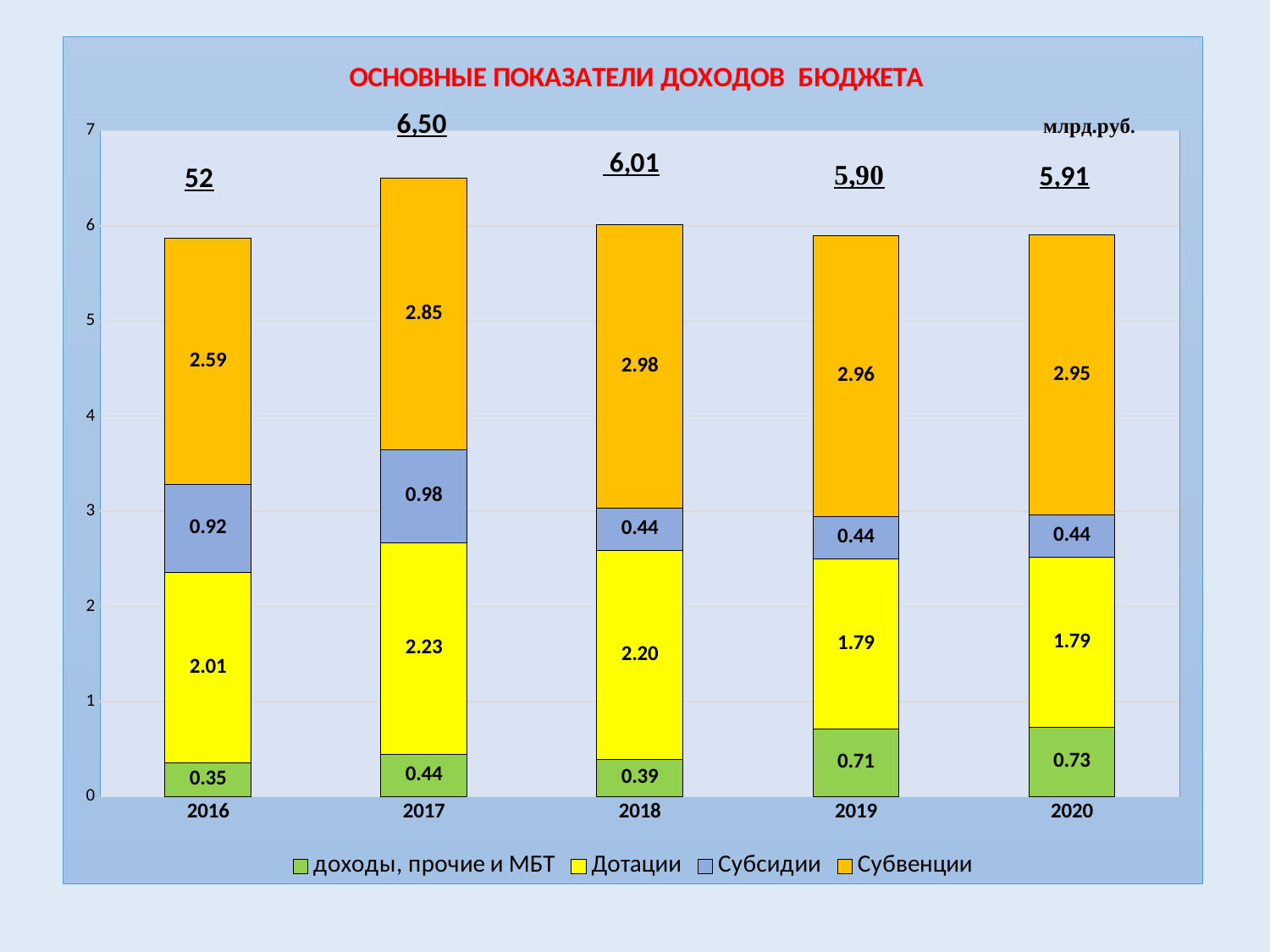

### Chart:   ОСНОВНЫЕ ПОКАЗАТЕЛИ ДОХОДОВ  БЮДЖЕТА

| Category | доходы, прочие и МБТ | Дотации | Субсидии | Субвенции |
|---|---|---|---|---|
| 2016 | 0.35 | 2.01 | 0.921 | 2.587 |
| 2017 | 0.44 | 2.23 | 0.98 | 2.85 |
| 2018 | 0.39 | 2.2 | 0.44 | 2.98 |
| 2019 | 0.71 | 1.79 | 0.44 | 2.96 |
| 2020 | 0.73 | 1.79 | 0.438 | 2.95 |
Млрд. руб.